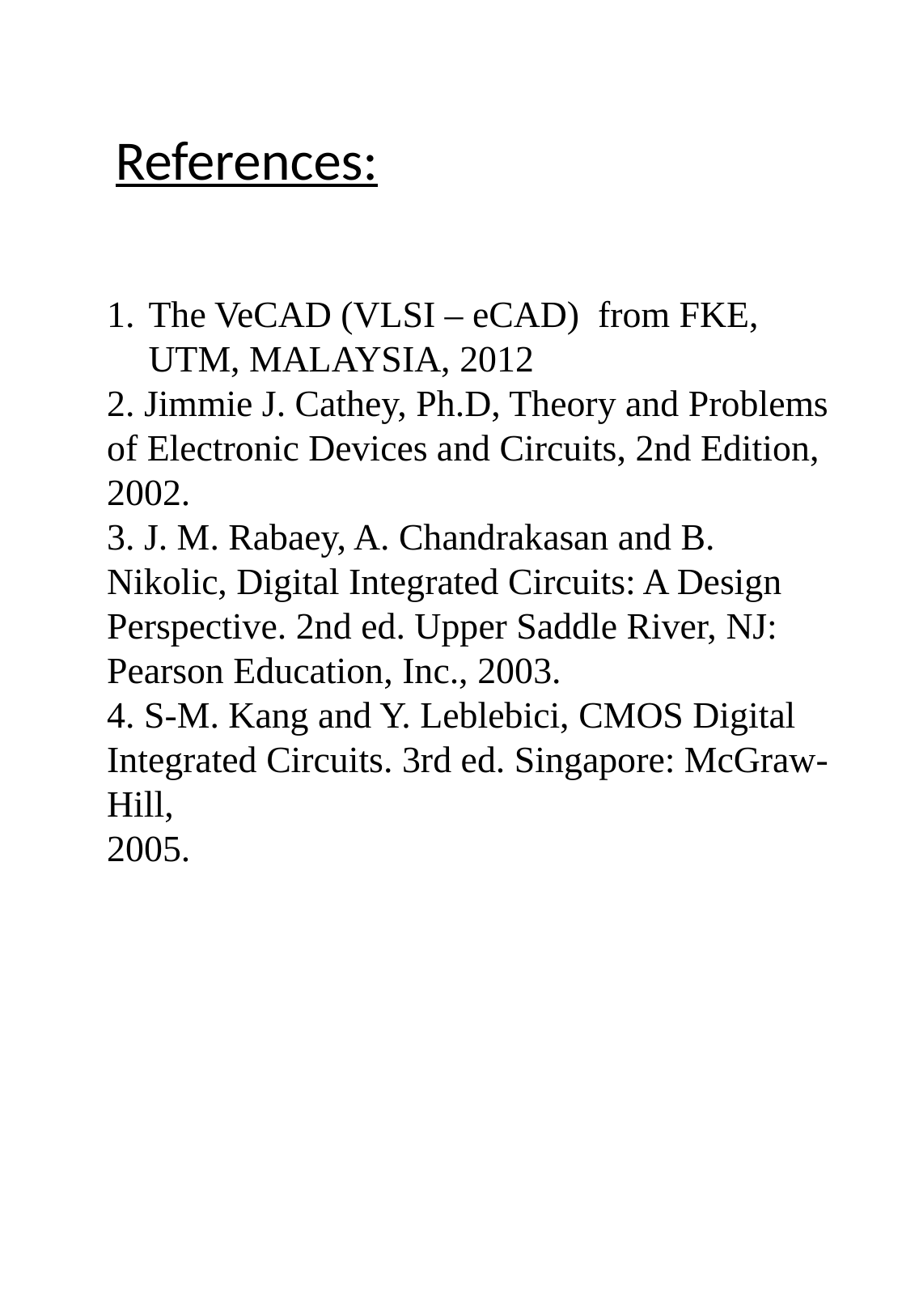

References:
The VeCAD (VLSI – eCAD)  from FKE, UTM, MALAYSIA, 2012
2. Jimmie J. Cathey, Ph.D, Theory and Problems of Electronic Devices and Circuits, 2nd Edition, 2002.
3. J. M. Rabaey, A. Chandrakasan and B. Nikolic, Digital Integrated Circuits: A Design Perspective. 2nd ed. Upper Saddle River, NJ: Pearson Education, Inc., 2003.
4. S-M. Kang and Y. Leblebici, CMOS Digital Integrated Circuits. 3rd ed. Singapore: McGraw-Hill,
2005.